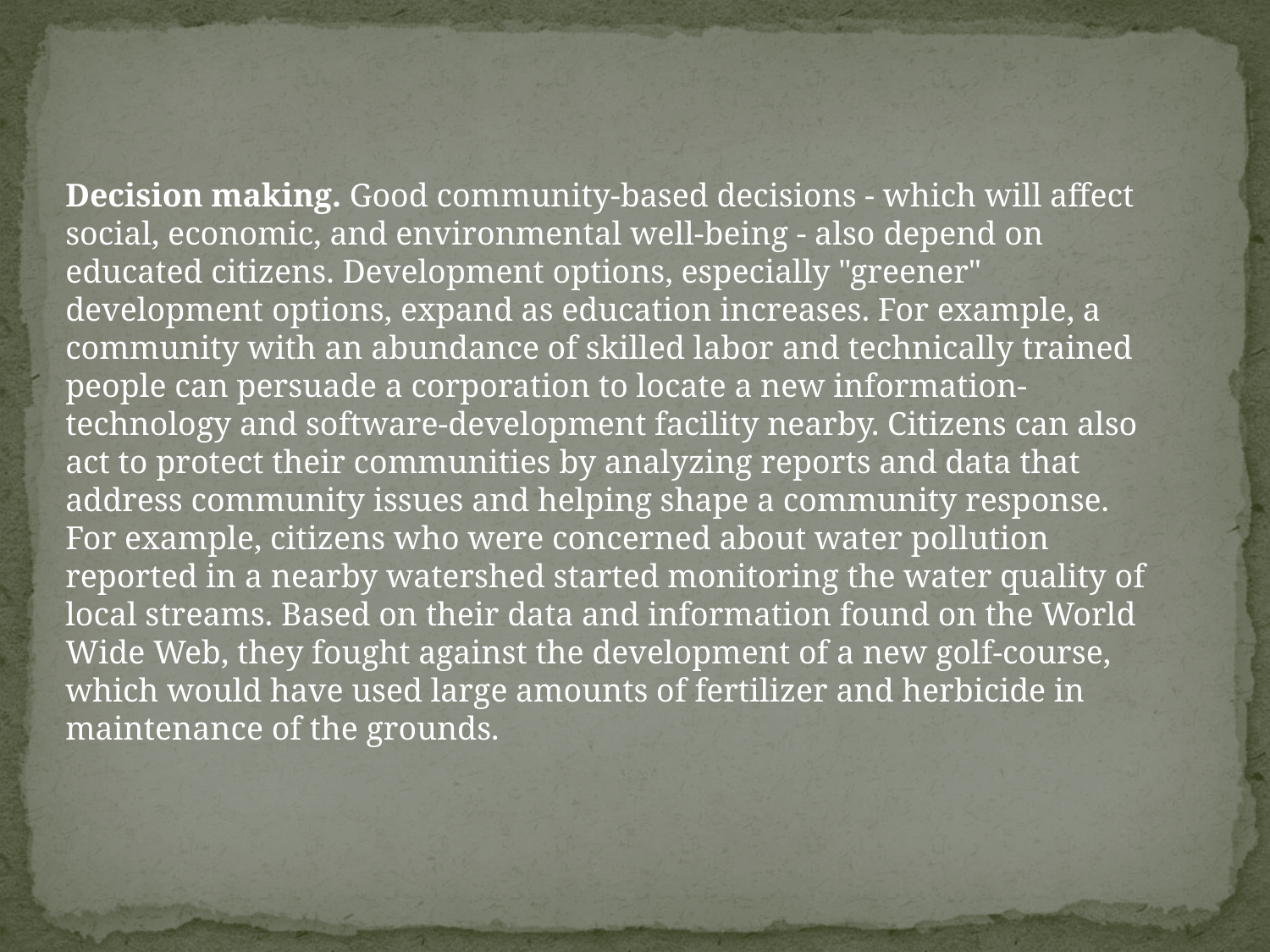

Decision making. Good community-based decisions - which will affect social, economic, and environmental well-being - also depend on educated citizens. Development options, especially "greener" development options, expand as education increases. For example, a community with an abundance of skilled labor and technically trained people can persuade a corporation to locate a new information-technology and software-development facility nearby. Citizens can also act to protect their communities by analyzing reports and data that address community issues and helping shape a community response. For example, citizens who were concerned about water pollution reported in a nearby watershed started monitoring the water quality of local streams. Based on their data and information found on the World Wide Web, they fought against the development of a new golf-course, which would have used large amounts of fertilizer and herbicide in maintenance of the grounds.